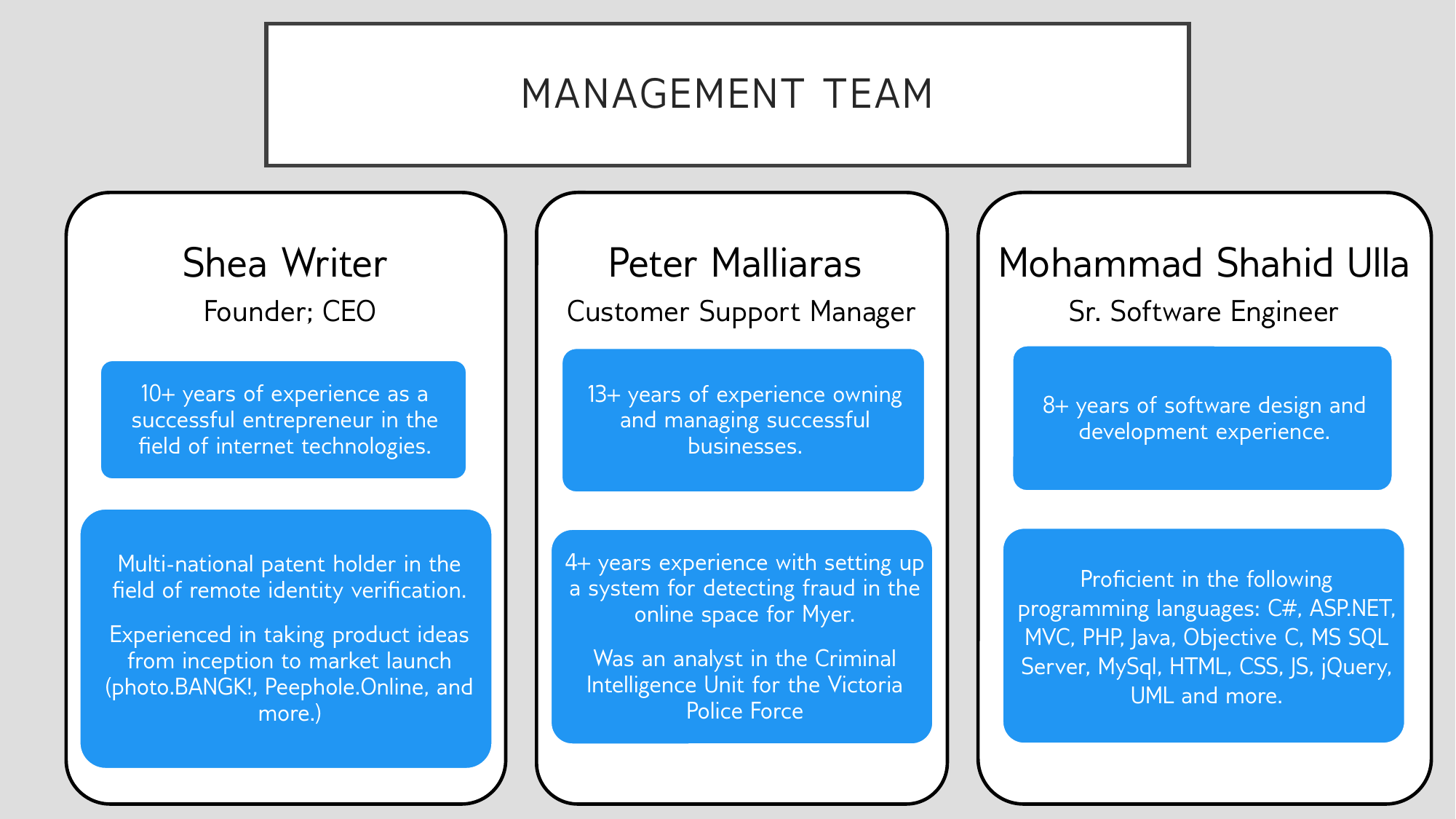

# Management team
Shea Writer
 Founder; CEO
10+ years of experience as a successful entrepreneur in the field of internet technologies.
Multi-national patent holder in the field of remote identity verification.
Experienced in taking product ideas from inception to market launch (photo.BANGK!, Peephole.Online, and more.)
Peter Malliaras
Customer Support Manager
13+ years of experience owning and managing successful businesses.
4+ years experience with setting up a system for detecting fraud in the online space for Myer.
Was an analyst in the Criminal Intelligence Unit for the Victoria Police Force
Mohammad Shahid Ulla
Sr. Software Engineer
8+ years of software design and development experience.
Proficient in the following programming languages: C#, ASP.NET, MVC, PHP, Java, Objective C, MS SQL Server, MySql, HTML, CSS, JS, jQuery, UML and more.